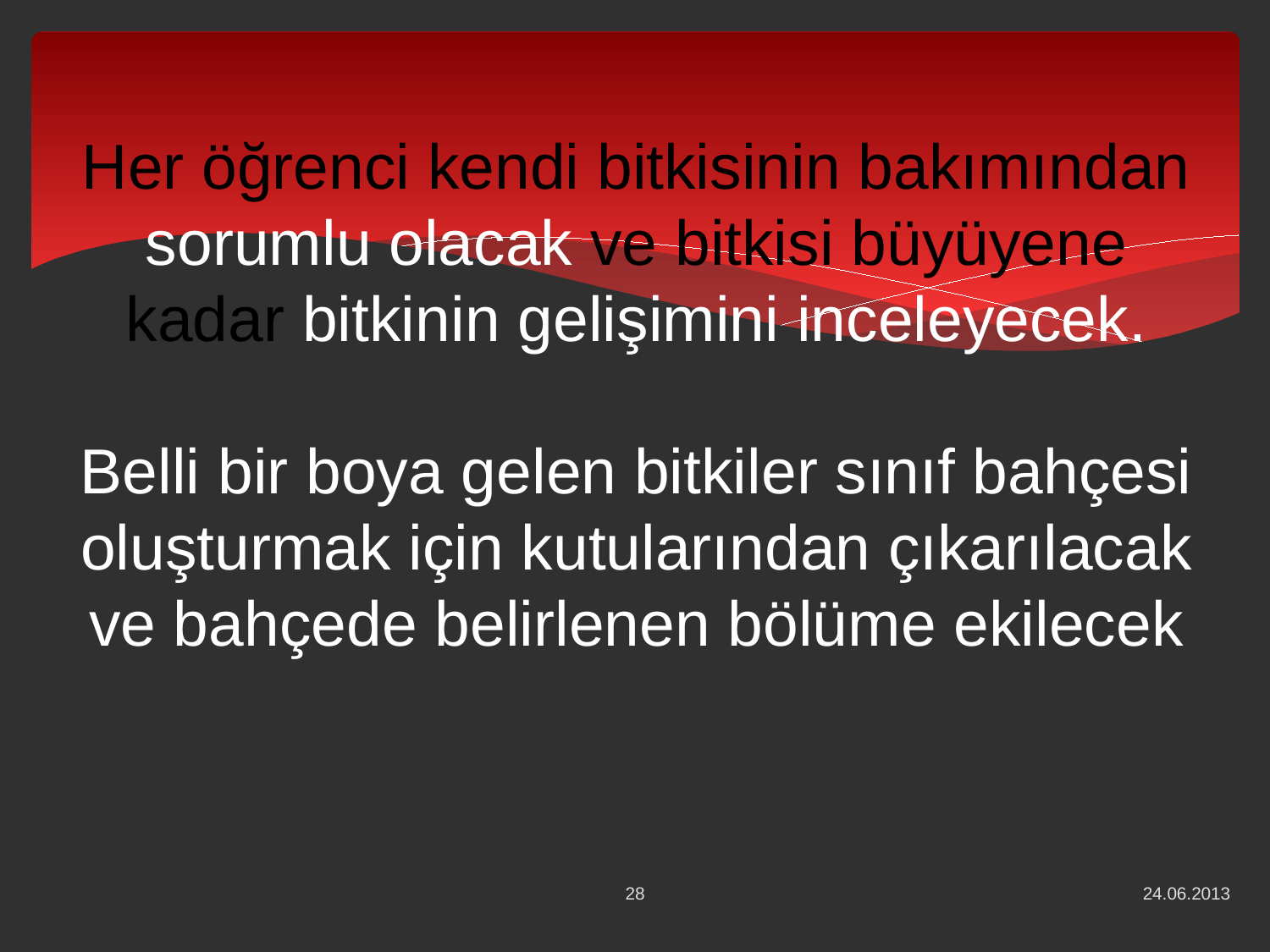

# Her öğrenci kendi bitkisinin bakımından sorumlu olacak ve bitkisi büyüyene kadar bitkinin gelişimini inceleyecek. Belli bir boya gelen bitkiler sınıf bahçesi oluşturmak için kutularından çıkarılacak ve bahçede belirlenen bölüme ekilecek
28
24.06.2013